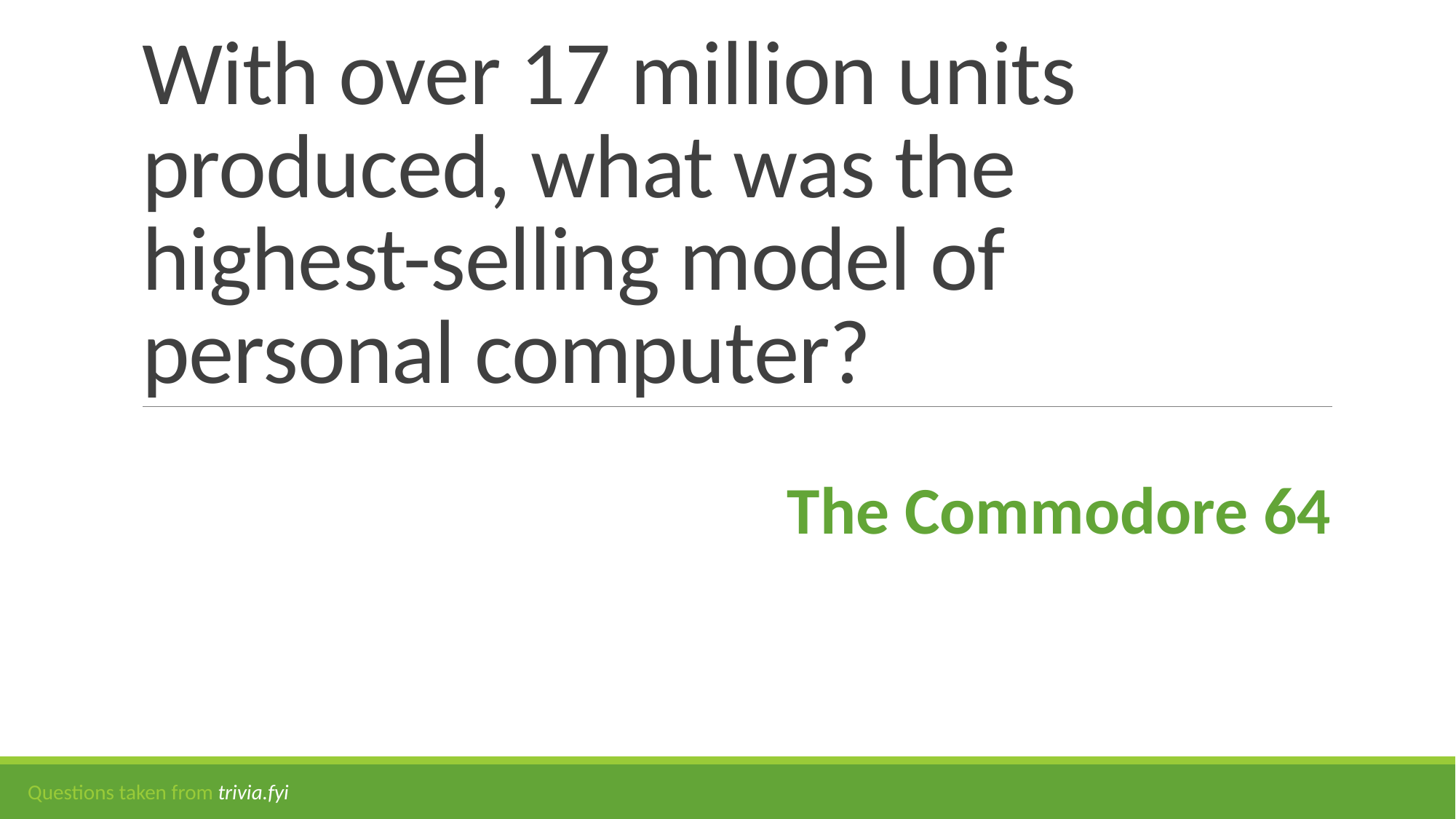

# With over 17 million units produced, what was the highest-selling model of personal computer?
The Commodore 64